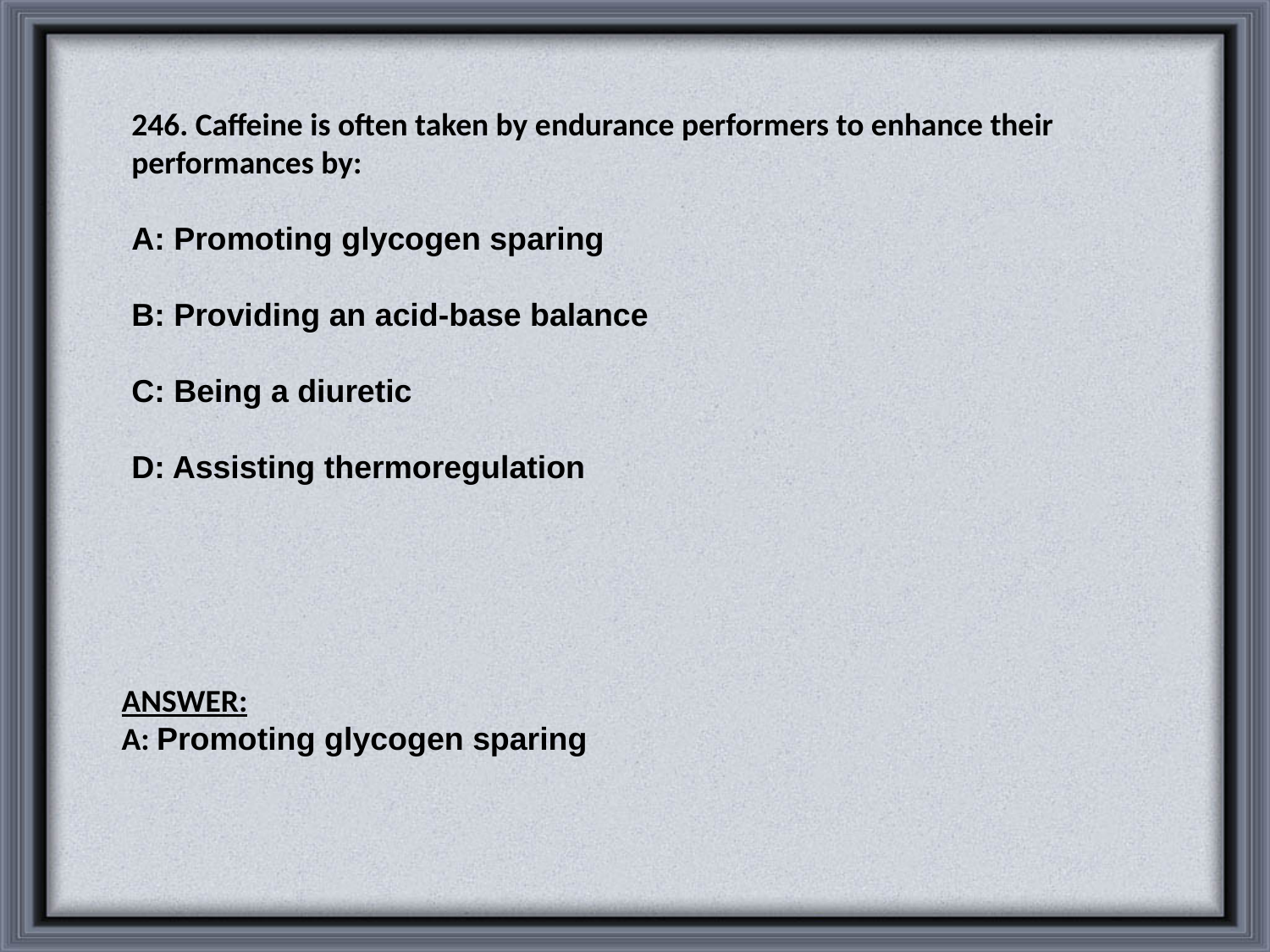

246. Caffeine is often taken by endurance performers to enhance their performances by:

A: Promoting glycogen sparing

B: Providing an acid-base balance

C: Being a diuretic

D: Assisting thermoregulation

ANSWER:
A: Promoting glycogen sparing